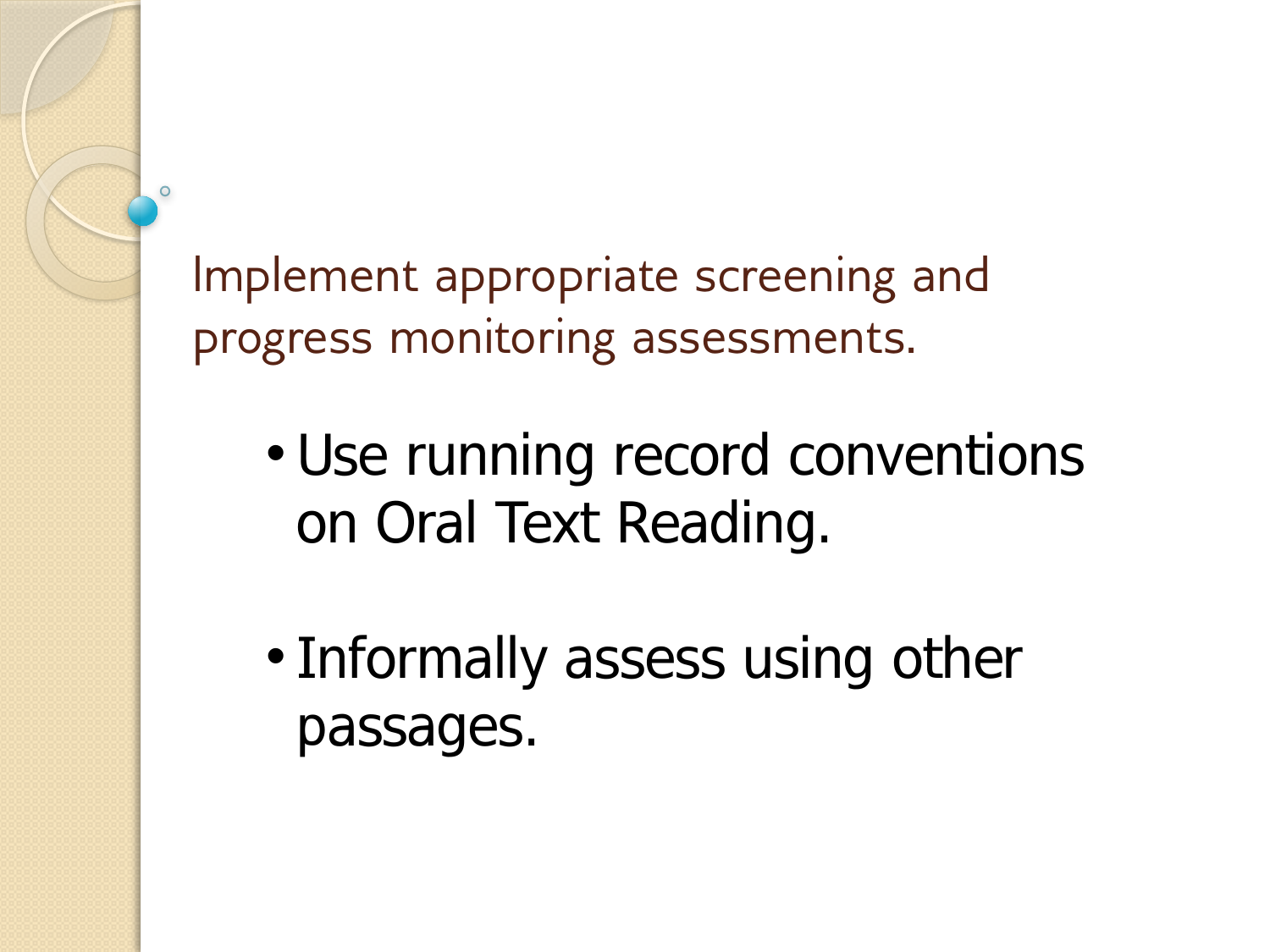

# Implement appropriate screening and progress monitoring assessments.
Use running record conventions on Oral Text Reading.

Informally assess using other passages.